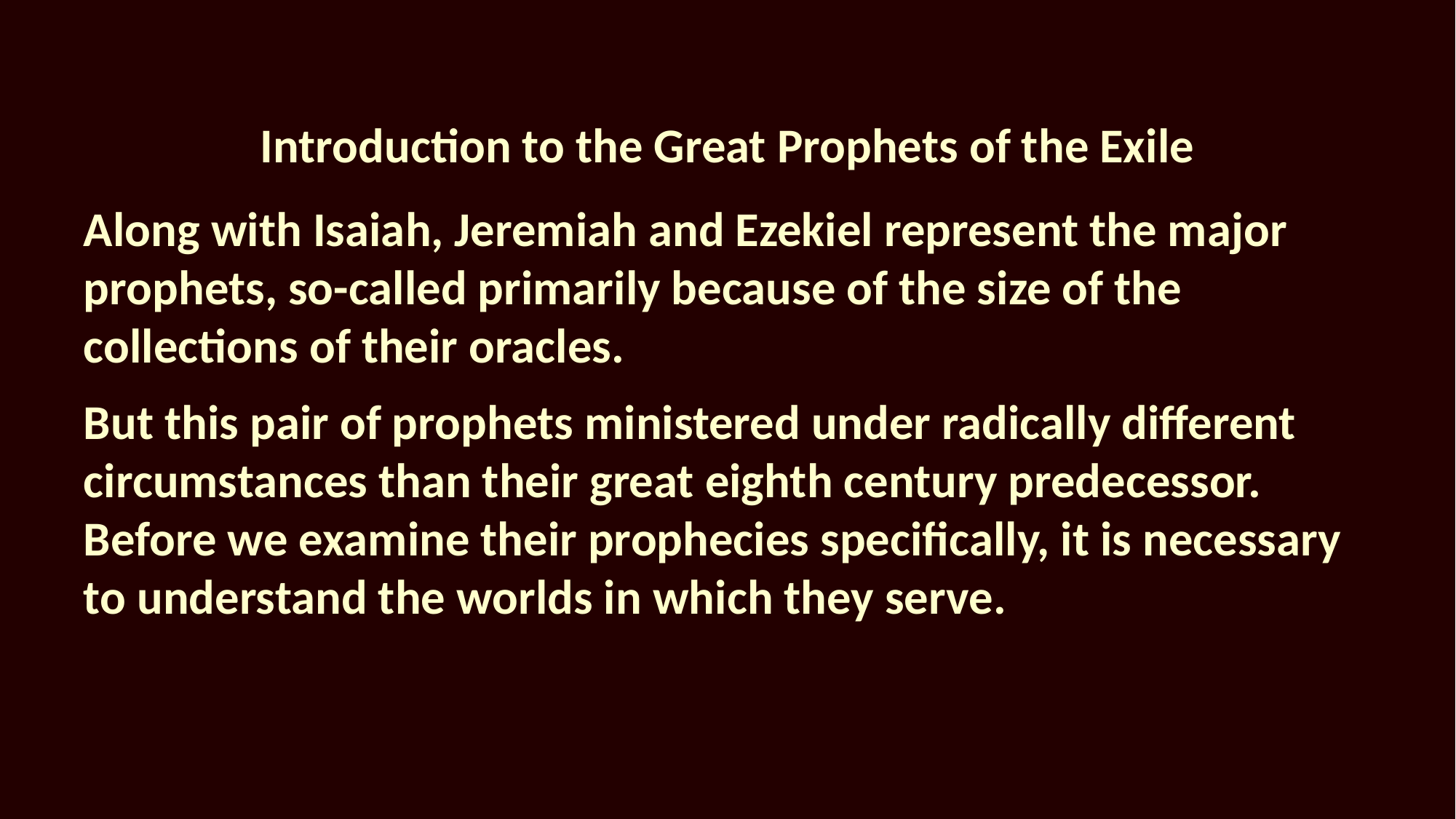

# Introduction to the Great Prophets of the Exile
Along with Isaiah, Jeremiah and Ezekiel represent the major prophets, so-called primarily because of the size of the collections of their oracles.
But this pair of prophets ministered under radically different circumstances than their great eighth century predecessor. Before we examine their prophecies specifically, it is necessary to understand the worlds in which they serve.